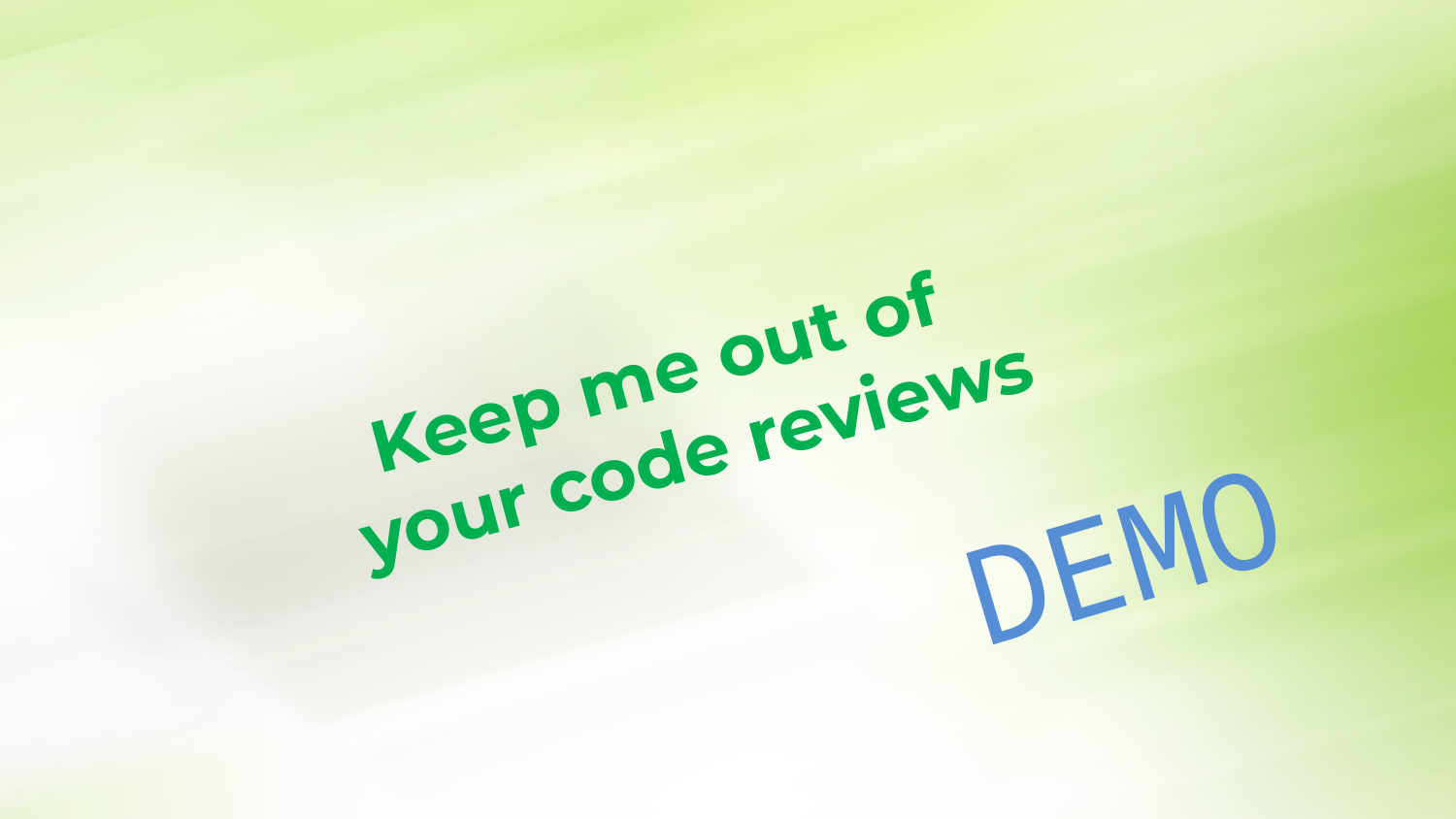

# Keep me out of your code reviews
DEMO